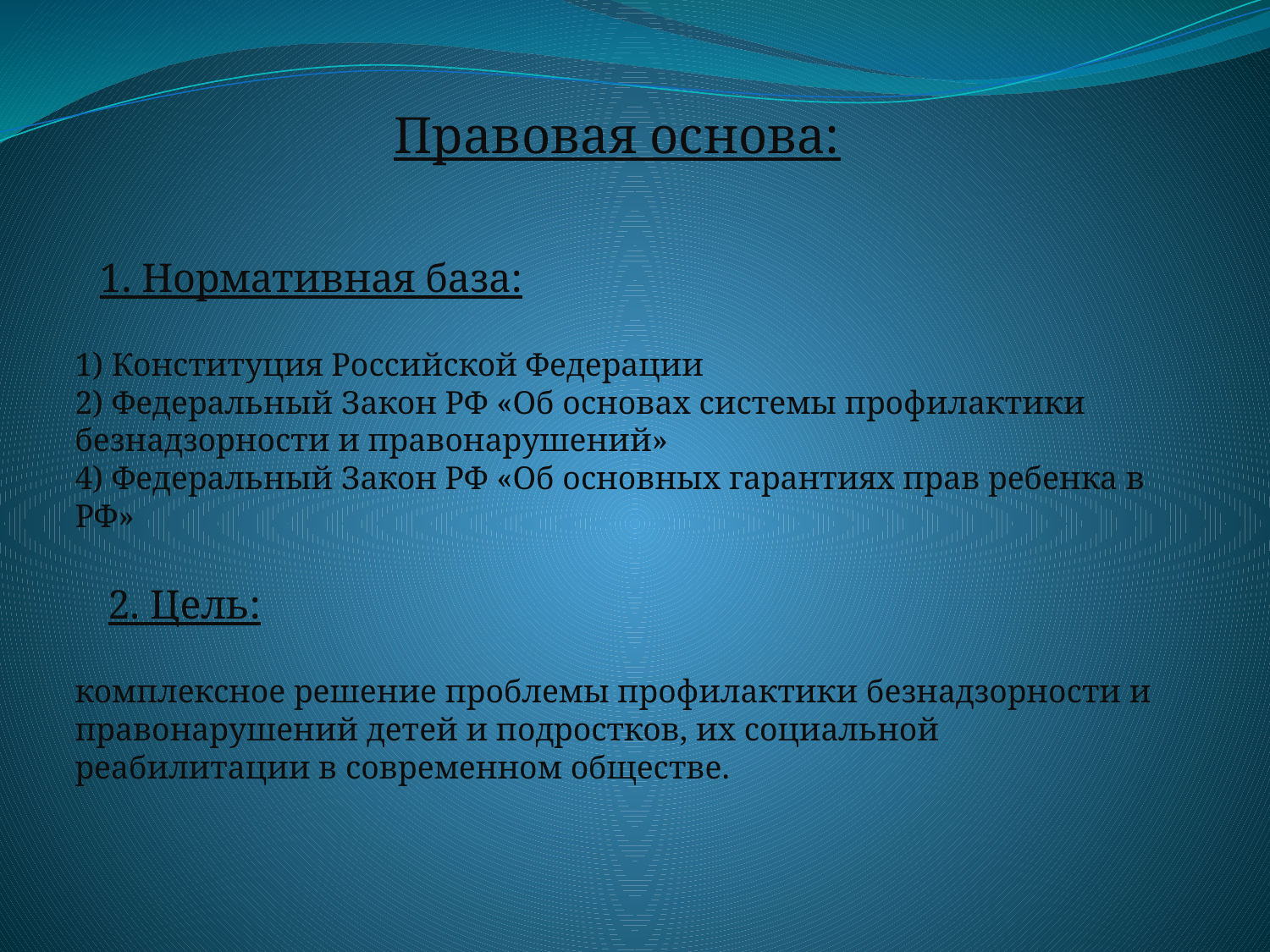

Правовая основа:

   1. Нормативная база:
1) Конституция Российской Федерации
2) Федеральный Закон РФ «Об основах системы профилактики безнадзорности и правонарушений»
4) Федеральный Закон РФ «Об основных гарантиях прав ребенка в РФ»
    2. Цель:
комплексное решение проблемы профилактики безнадзорности и правонарушений детей и подростков, их социальной реабилитации в современном обществе.

#